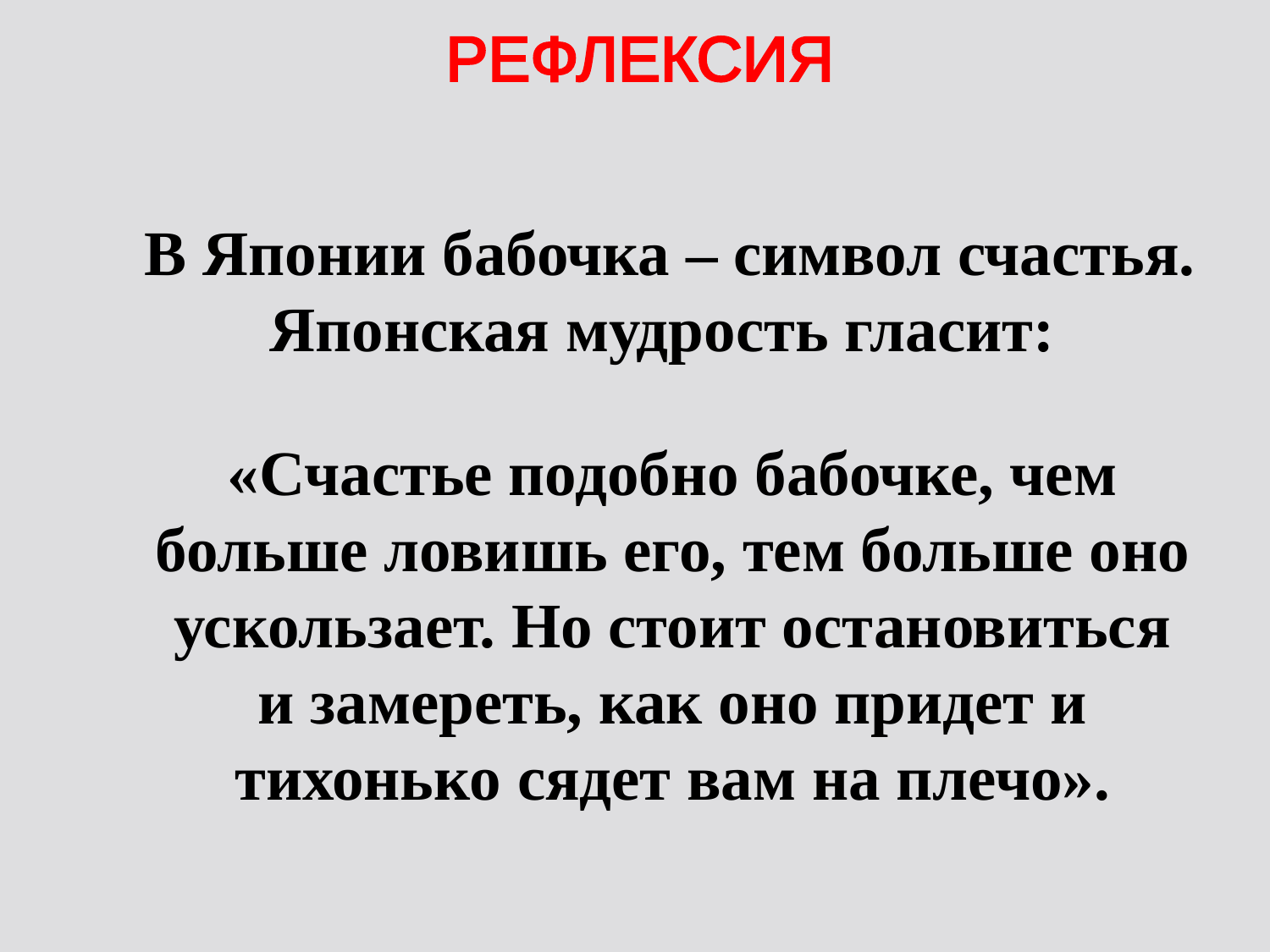

РЕФЛЕКСИЯ
В Японии бабочка – символ счастья. Японская мудрость гласит:
«Счастье подобно бабочке, чем больше ловишь его, тем больше оно ускользает. Но стоит остановиться и замереть, как оно придет и тихонько сядет вам на плечо».